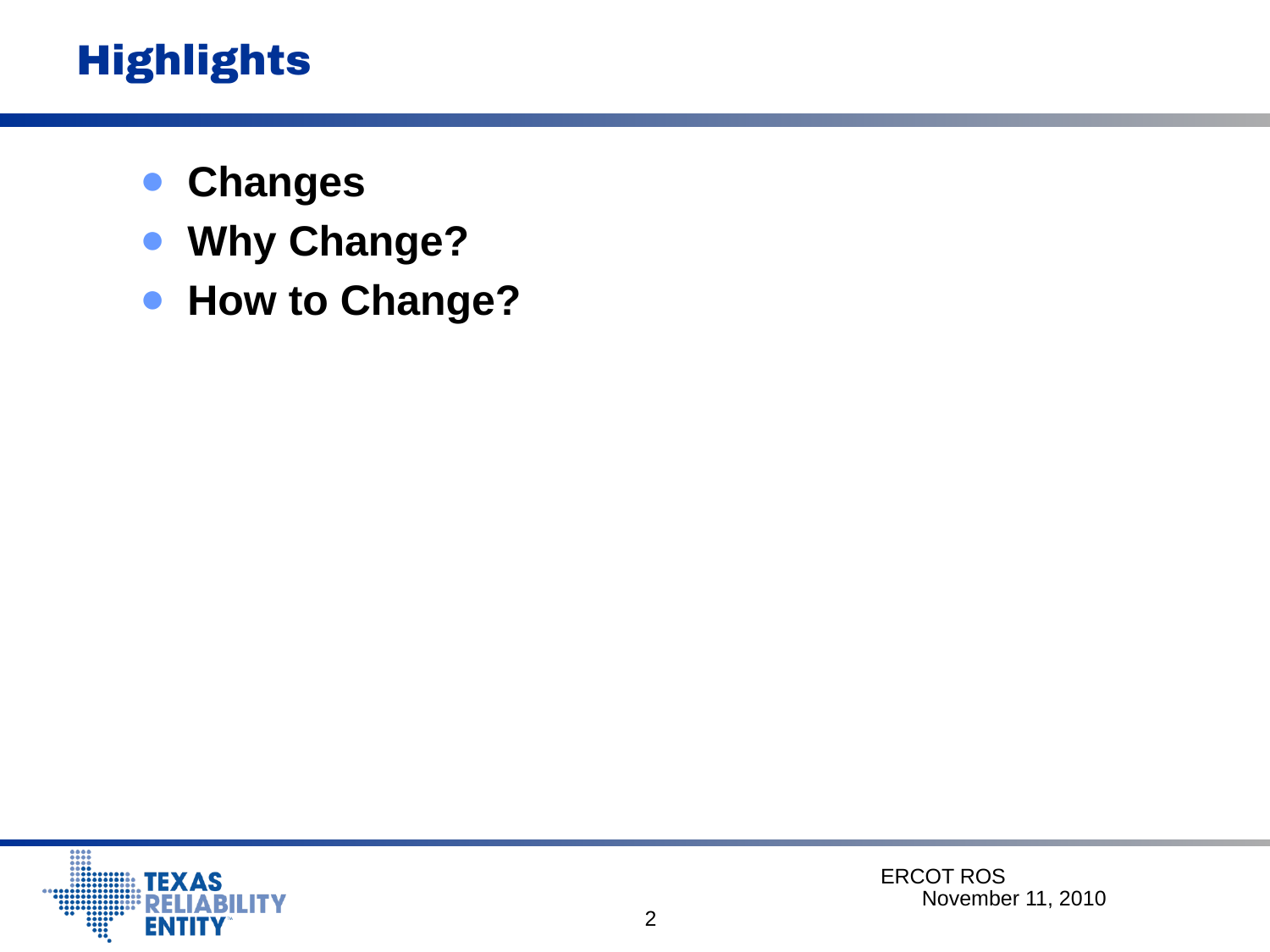

# Highlights
Changes
Why Change?
How to Change?

ERCOT ROS                                        November 11, 2010